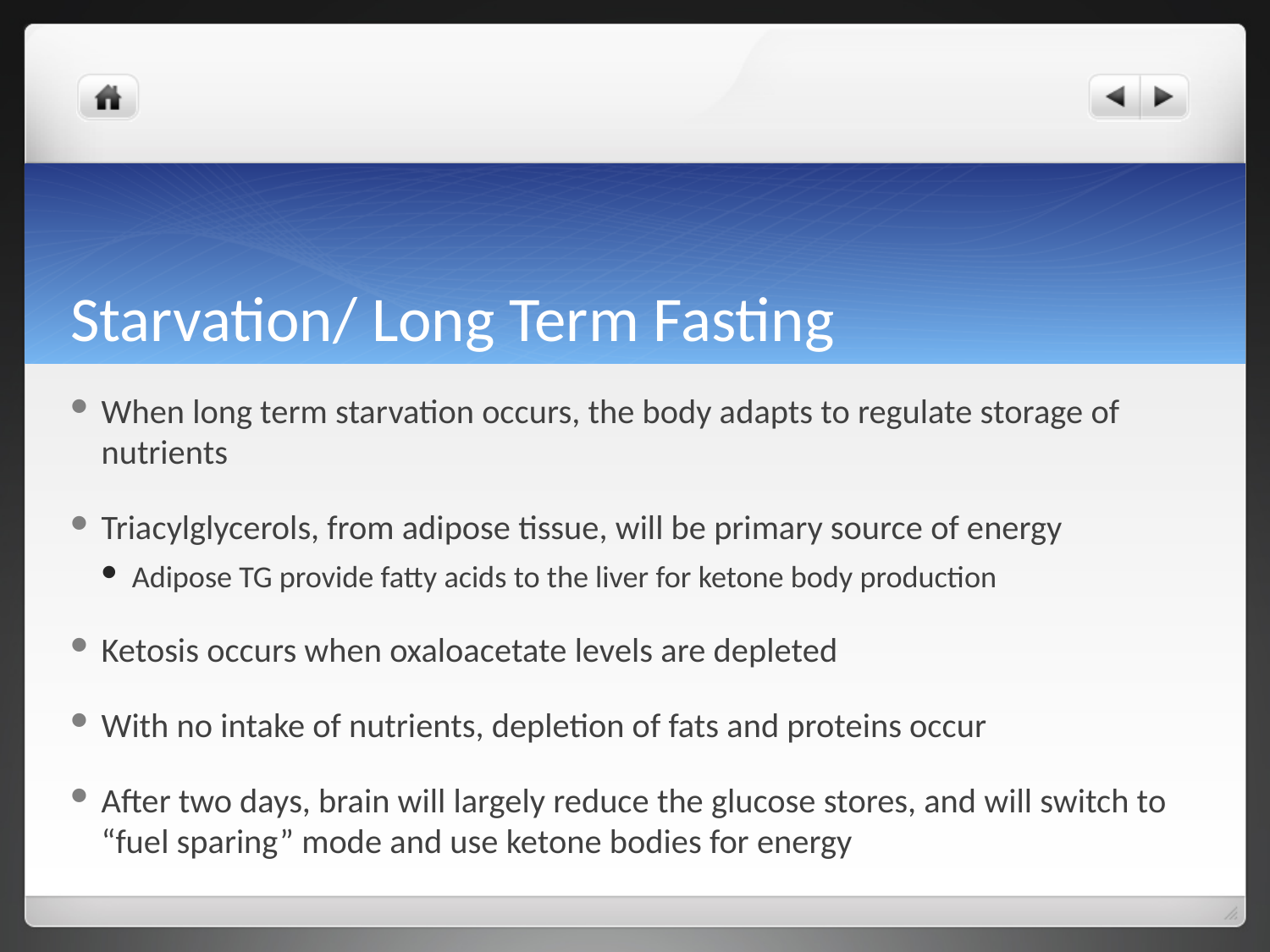

# Starvation/ Long Term Fasting
When long term starvation occurs, the body adapts to regulate storage of nutrients
Triacylglycerols, from adipose tissue, will be primary source of energy
Adipose TG provide fatty acids to the liver for ketone body production
Ketosis occurs when oxaloacetate levels are depleted
With no intake of nutrients, depletion of fats and proteins occur
After two days, brain will largely reduce the glucose stores, and will switch to “fuel sparing” mode and use ketone bodies for energy